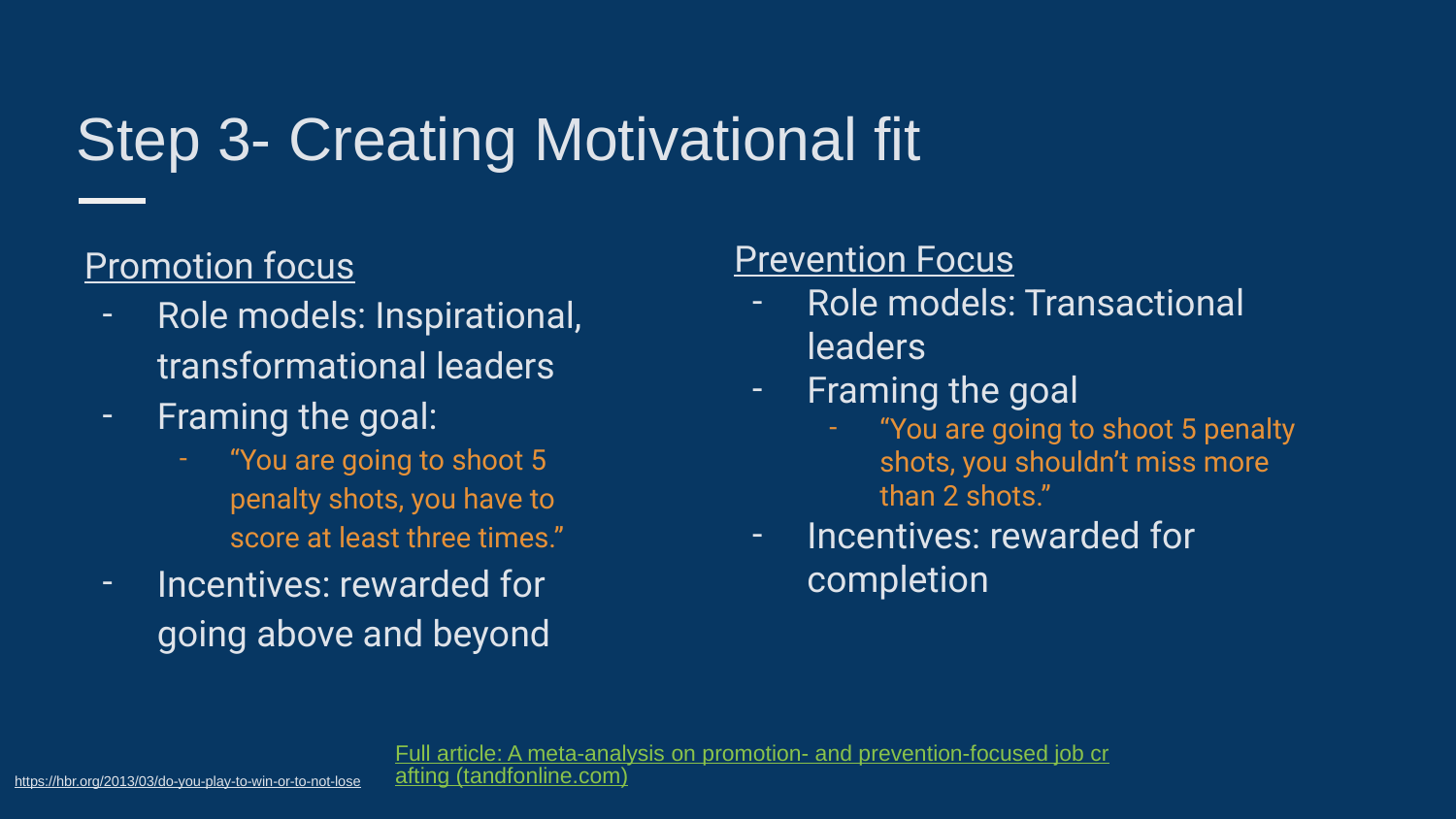

# Step 3- Creating Motivational fit
Promotion focus
Role models: Inspirational, transformational leaders
Framing the goal:
“You are going to shoot 5 penalty shots, you have to score at least three times.”
Incentives: rewarded for going above and beyond
Prevention Focus
Role models: Transactional leaders
Framing the goal
“You are going to shoot 5 penalty shots, you shouldn’t miss more than 2 shots.”
Incentives: rewarded for completion
Full article: A meta-analysis on promotion- and prevention-focused job crafting (tandfonline.com)
https://hbr.org/2013/03/do-you-play-to-win-or-to-not-lose